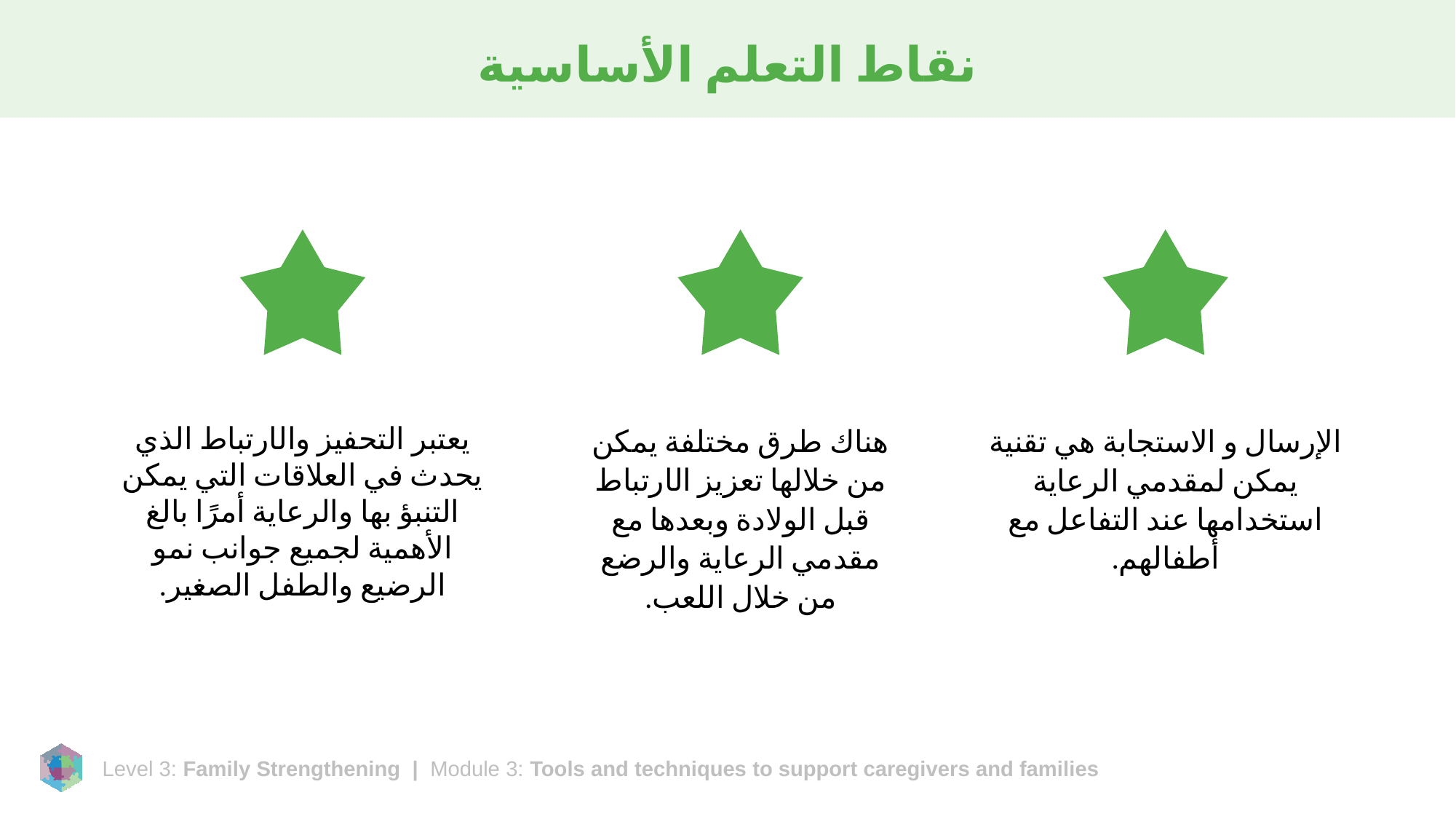

# نقاط التعلم الأساسية

يعتبر التحفيز والارتباط الذي يحدث في العلاقات التي يمكن التنبؤ بها والرعاية أمرًا بالغ الأهمية لجميع جوانب نمو الرضيع والطفل الصغير.
هناك طرق مختلفة يمكن من خلالها تعزيز الارتباط قبل الولادة وبعدها مع مقدمي الرعاية والرضع من خلال اللعب.
الإرسال و الاستجابة هي تقنية يمكن لمقدمي الرعاية استخدامها عند التفاعل مع أطفالهم.